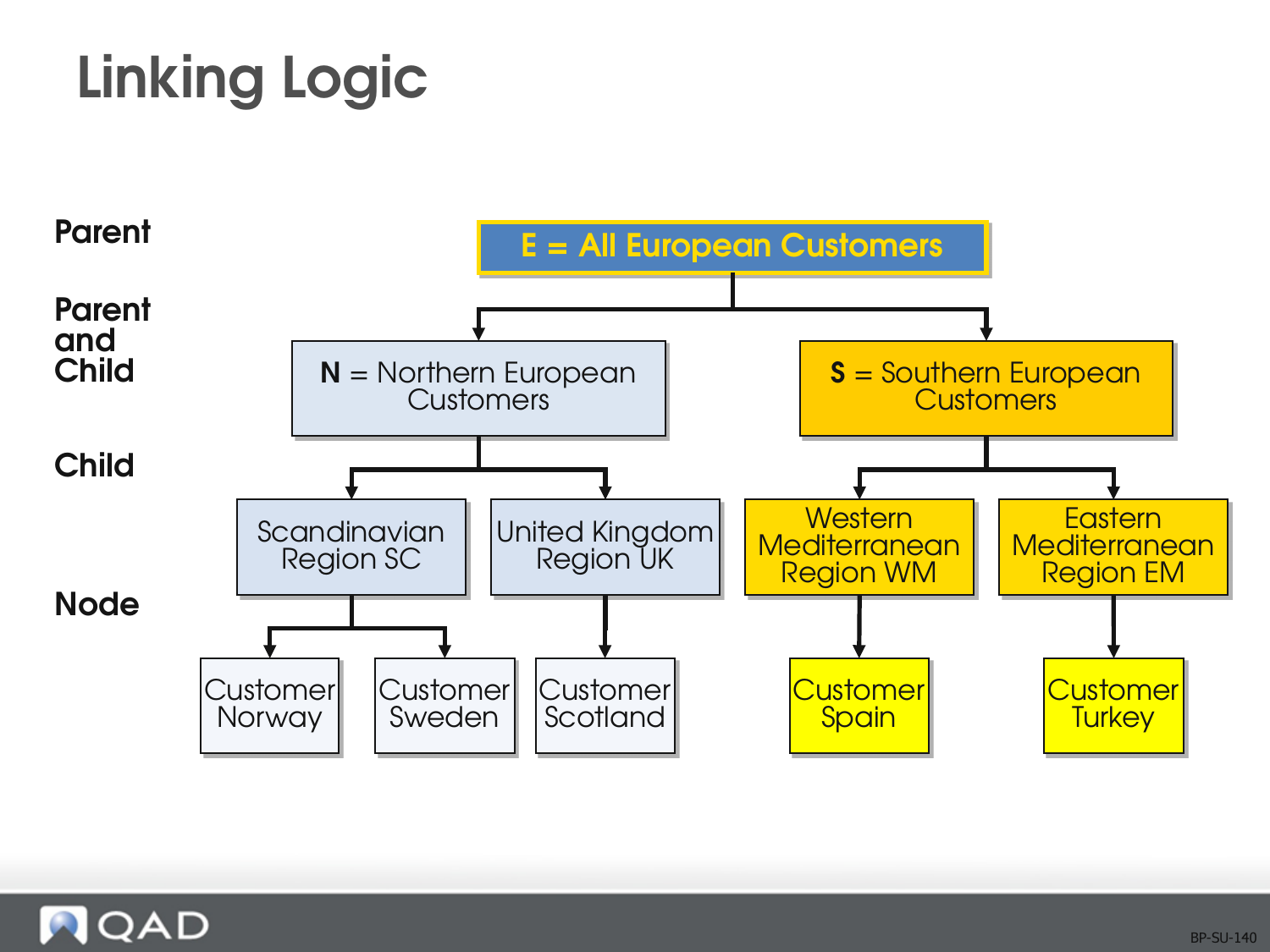

# Linking Logic
Parent

Parent
and
Child

Child

Node
E = All European Customers
N = Northern European Customers
S = Southern European Customers
Scandinavian
Region SC
United Kingdom
Region UK
Western Mediterranean Region WM
Eastern Mediterranean
Region EM
Customer Norway
Customer Sweden
Customer Scotland
Customer Spain
Customer Turkey
BP-SU-140